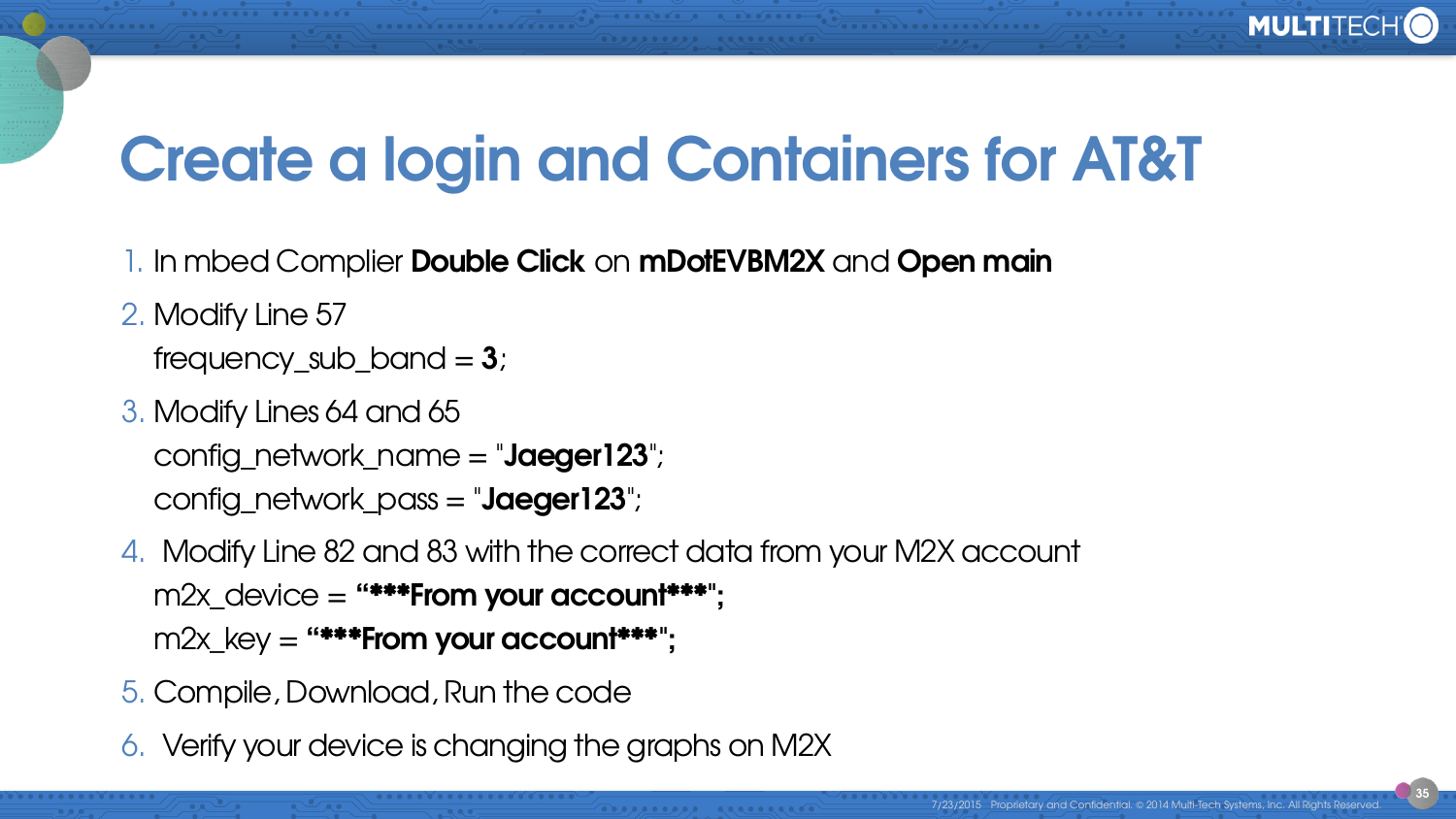

# Create a login and Containers for AT&T
In mbed Complier Double Click on mDotEVBM2X and Open main
Modify Line 57
frequency_sub_band = 3;
Modify Lines 64 and 65
config_network_name = "Jaeger123";
config_network_pass = "Jaeger123";
 Modify Line 82 and 83 with the correct data from your M2X account
m2x_device = “***From your account***";
m2x_key = “***From your account***";
Compile, Download, Run the code
 Verify your device is changing the graphs on M2X
35
7/23/2015
Proprietary and Confidential. © 2014 Multi-Tech Systems, Inc. All Rights Reserved.